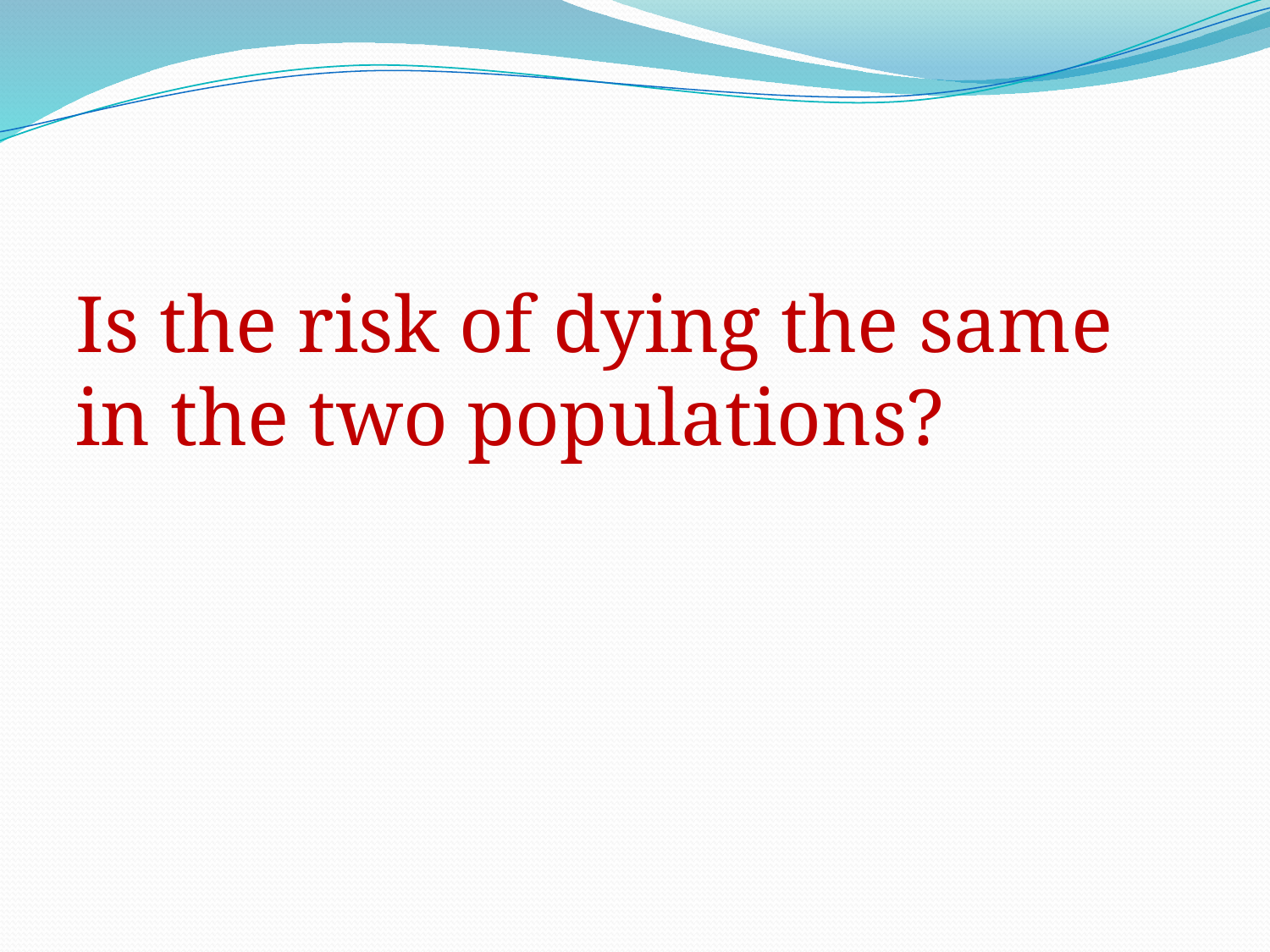

#
Is the risk of dying the same in the two populations?